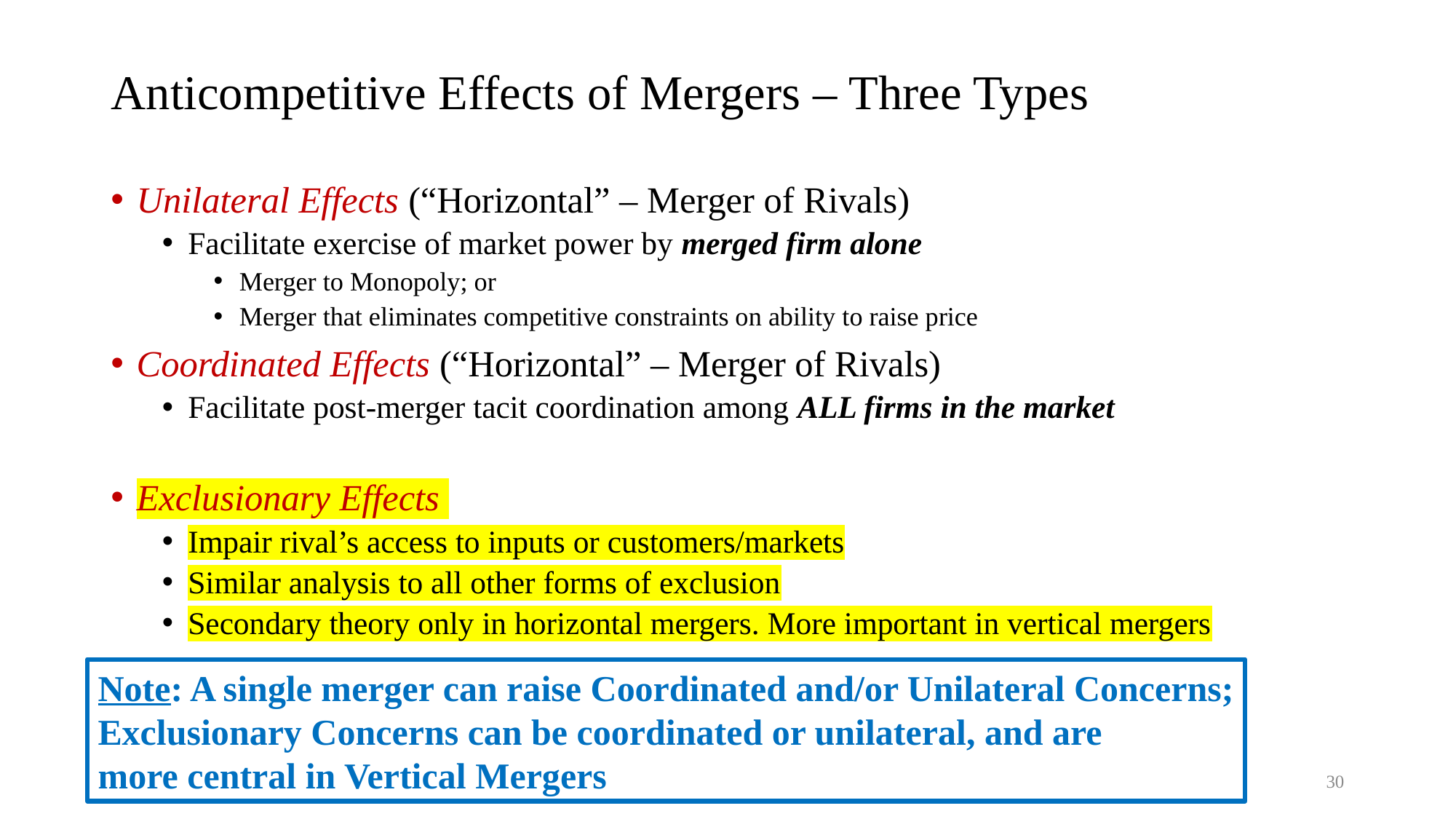

# Anticompetitive Effects of Mergers – Three Types
Unilateral Effects (“Horizontal” – Merger of Rivals)
Facilitate exercise of market power by merged firm alone
Merger to Monopoly; or
Merger that eliminates competitive constraints on ability to raise price
Coordinated Effects (“Horizontal” – Merger of Rivals)
Facilitate post-merger tacit coordination among ALL firms in the market

Exclusionary Effects
Impair rival’s access to inputs or customers/markets
Similar analysis to all other forms of exclusion
Secondary theory only in horizontal mergers. More important in vertical mergers
Note: A single merger can raise Coordinated and/or Unilateral Concerns;
Exclusionary Concerns can be coordinated or unilateral, and are
more central in Vertical Mergers
30